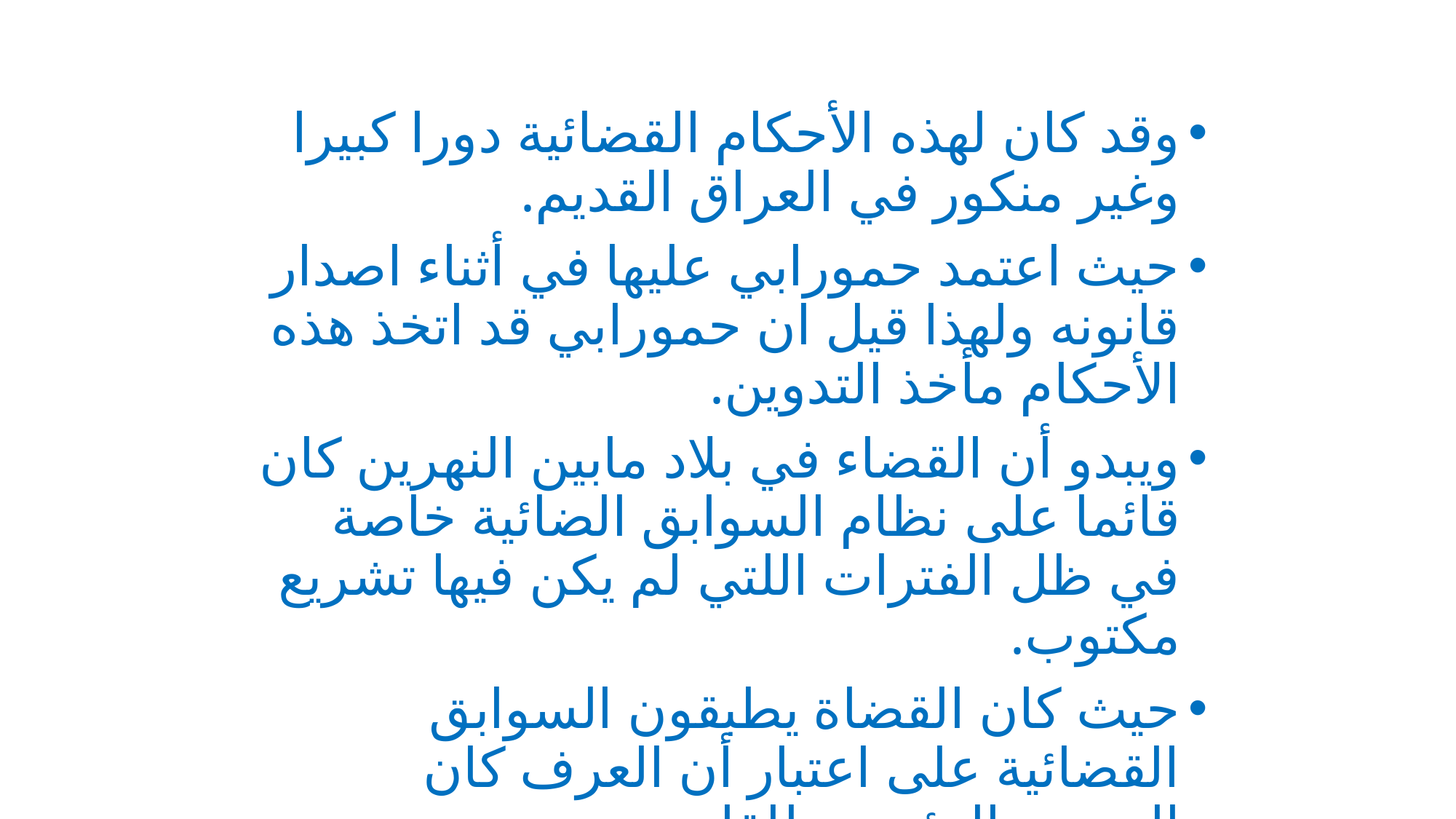

#
وقد كان لهذه الأحكام القضائية دورا كبيرا وغير منكور في العراق القديم.
حيث اعتمد حمورابي عليها في أثناء اصدار قانونه ولهذا قيل ان حمورابي قد اتخذ هذه الأحكام مأخذ التدوين.
ويبدو أن القضاء في بلاد مابين النهرين كان قائما على نظام السوابق الضائية خاصة في ظل الفترات اللتي لم يكن فيها تشريع مكتوب.
حيث كان القضاة يطبقون السوابق القضائية على اعتبار أن العرف كان المصدر الرئيسي للقانون